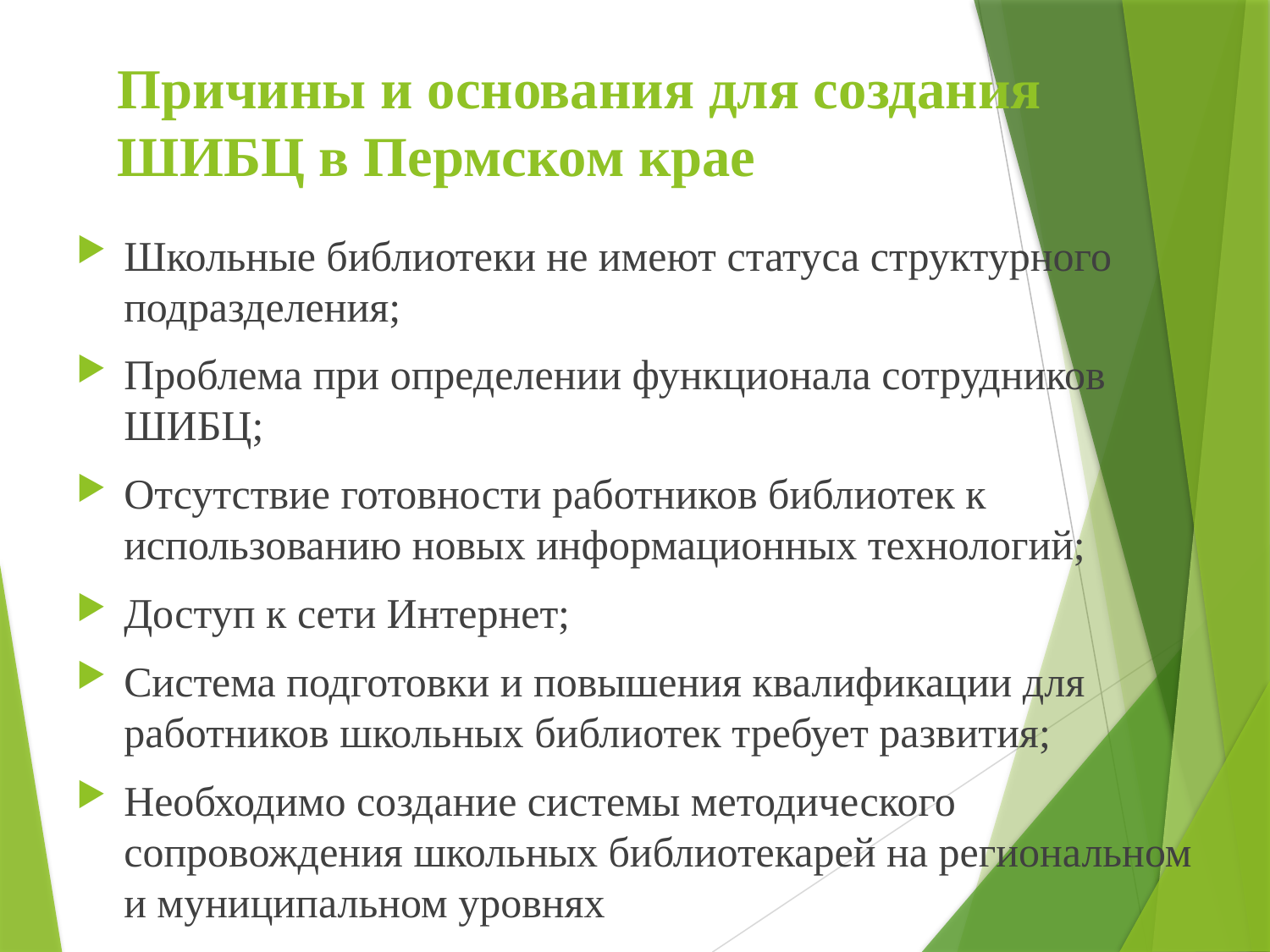

# Причины и основания для создания ШИБЦ в Пермском крае
Школьные библиотеки не имеют статуса структурного подразделения;
Проблема при определении функционала сотрудников ШИБЦ;
Отсутствие готовности работников библиотек к использованию новых информационных технологий;
Доступ к сети Интернет;
Система подготовки и повышения квалификации для работников школьных библиотек требует развития;
Необходимо создание системы методического сопровождения школьных библиотекарей на региональном и муниципальном уровнях